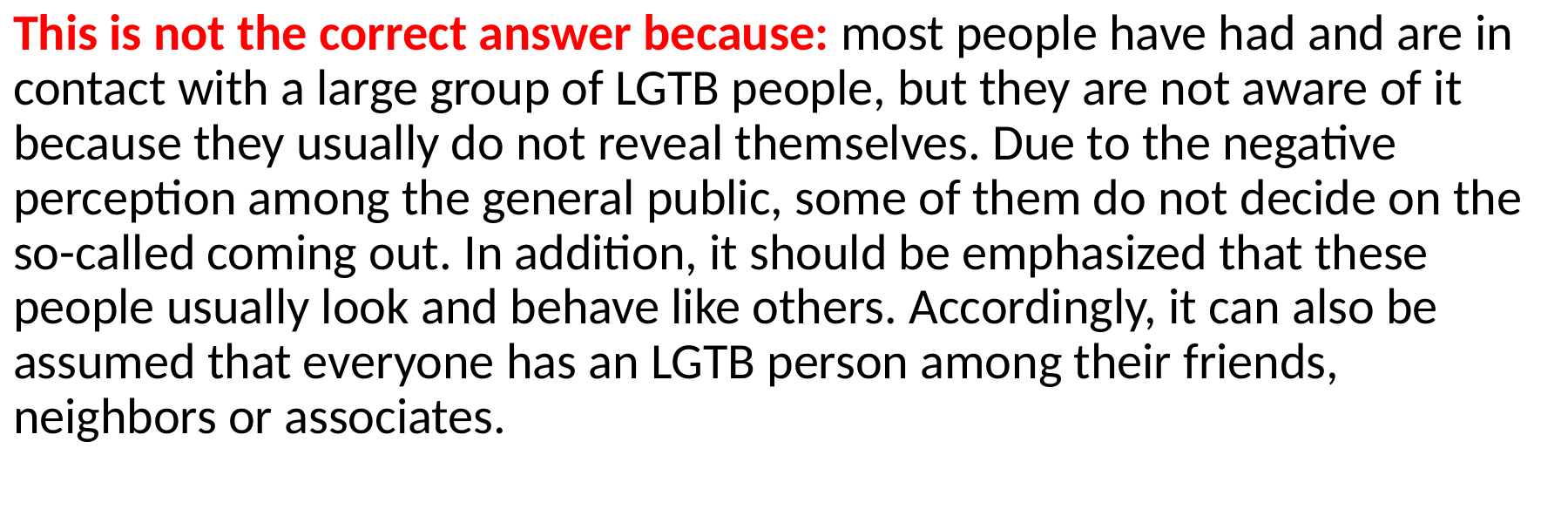

This is not the correct answer because: most people have had and are in contact with a large group of LGTB people, but they are not aware of it because they usually do not reveal themselves. Due to the negative perception among the general public, some of them do not decide on the so-called coming out. In addition, it should be emphasized that these people usually look and behave like others. Accordingly, it can also be assumed that everyone has an LGTB person among their friends, neighbors or associates.